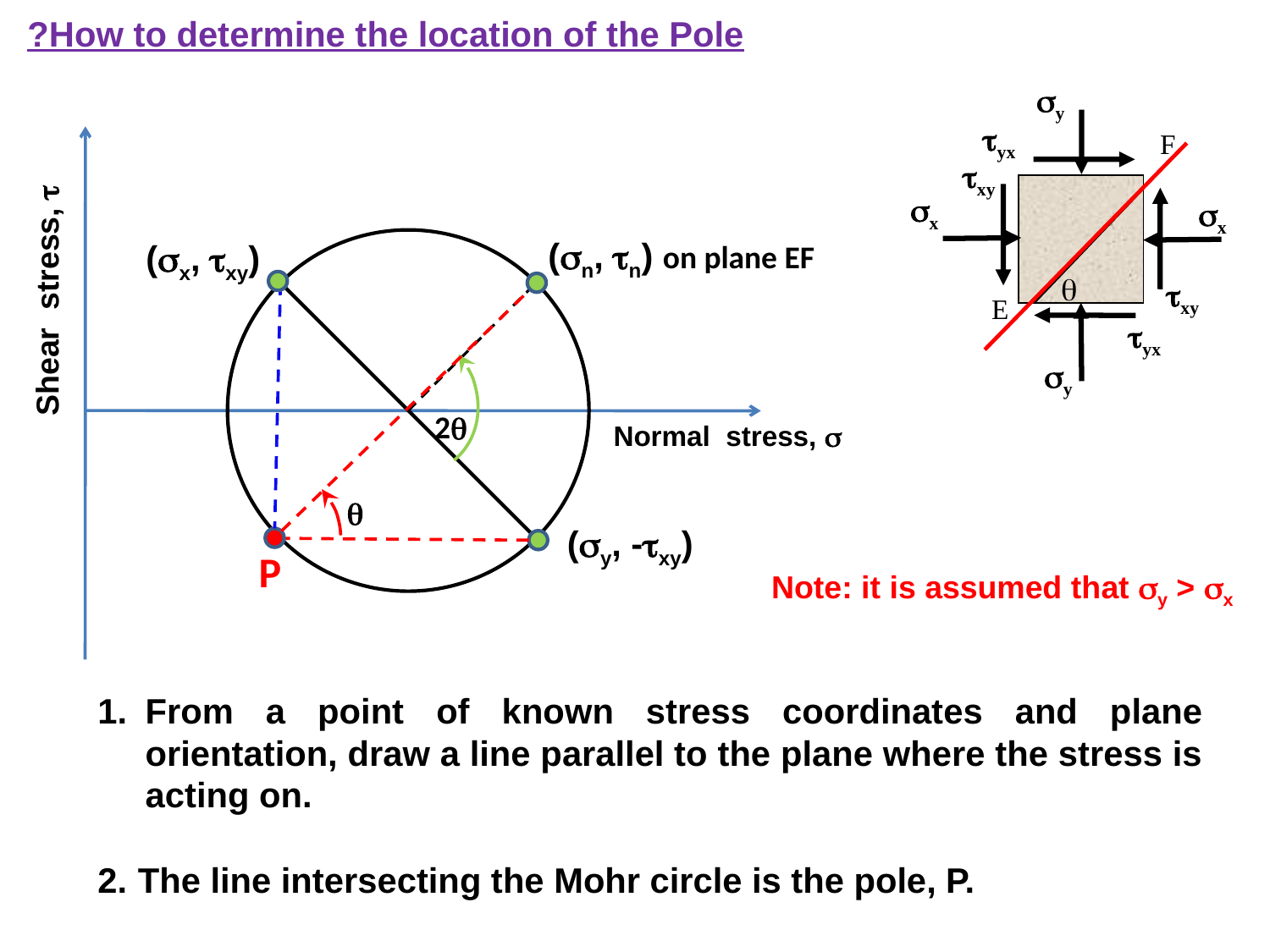

How to determine the location of the Pole?
σy
τyx
τxy

σx
σx
τxy
τyx
σy
F
(σn, τn) on plane EF
(σx, τxy)

Shear  stress, τ
θ

E

2θ
Normal  stress, σ

θ
(σy, -τxy)

P
Note: it is assumed that σy > σx
From a point of known stress coordinates and plane orientation, draw a line parallel to the plane where the stress is acting on.

The line intersecting the Mohr circle is the pole, P.